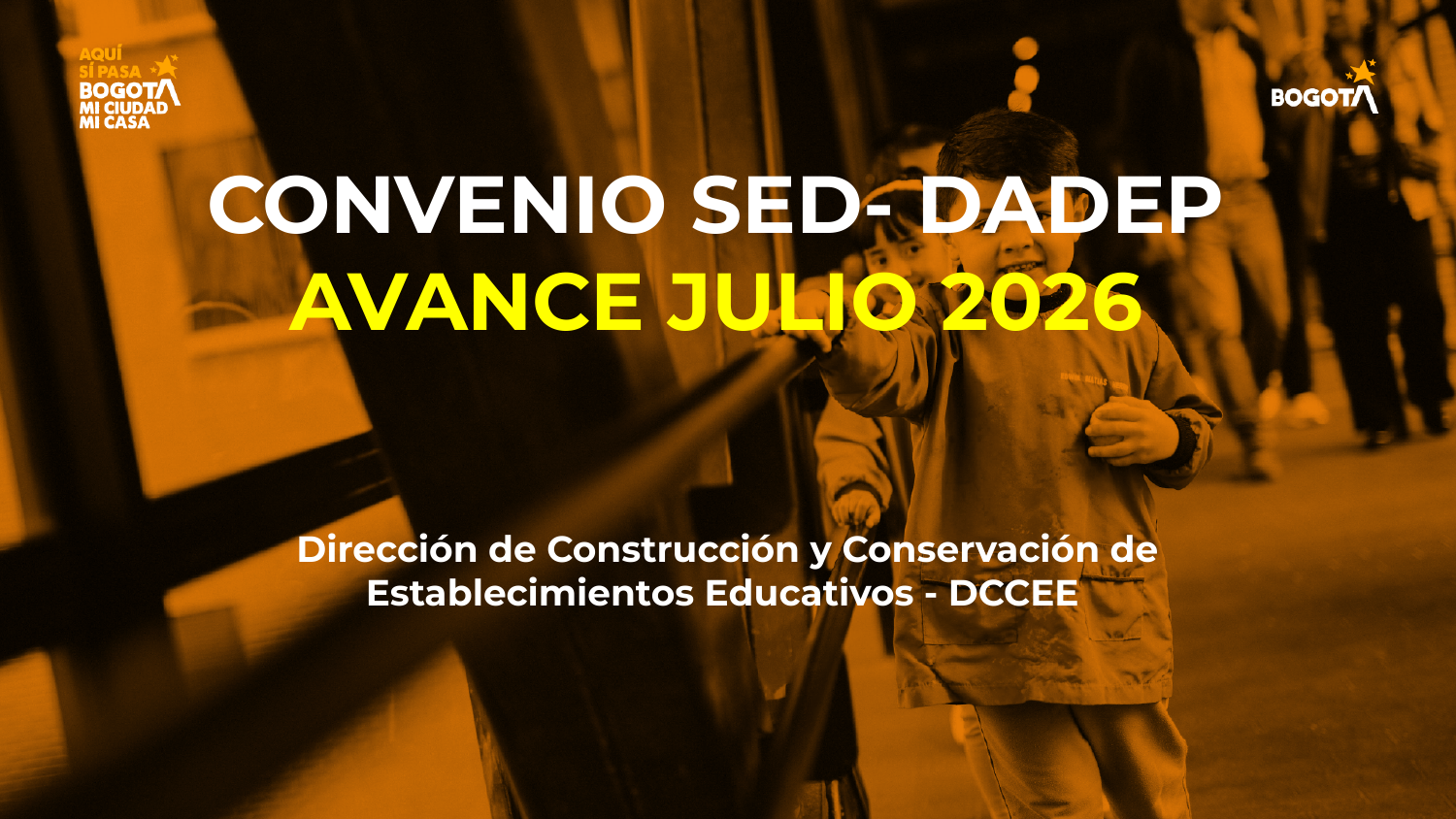

# CONVENIO SED- DADEP AVANCE JULIO 2026
Dirección de Construcción y Conservación de Establecimientos Educativos - DCCEE